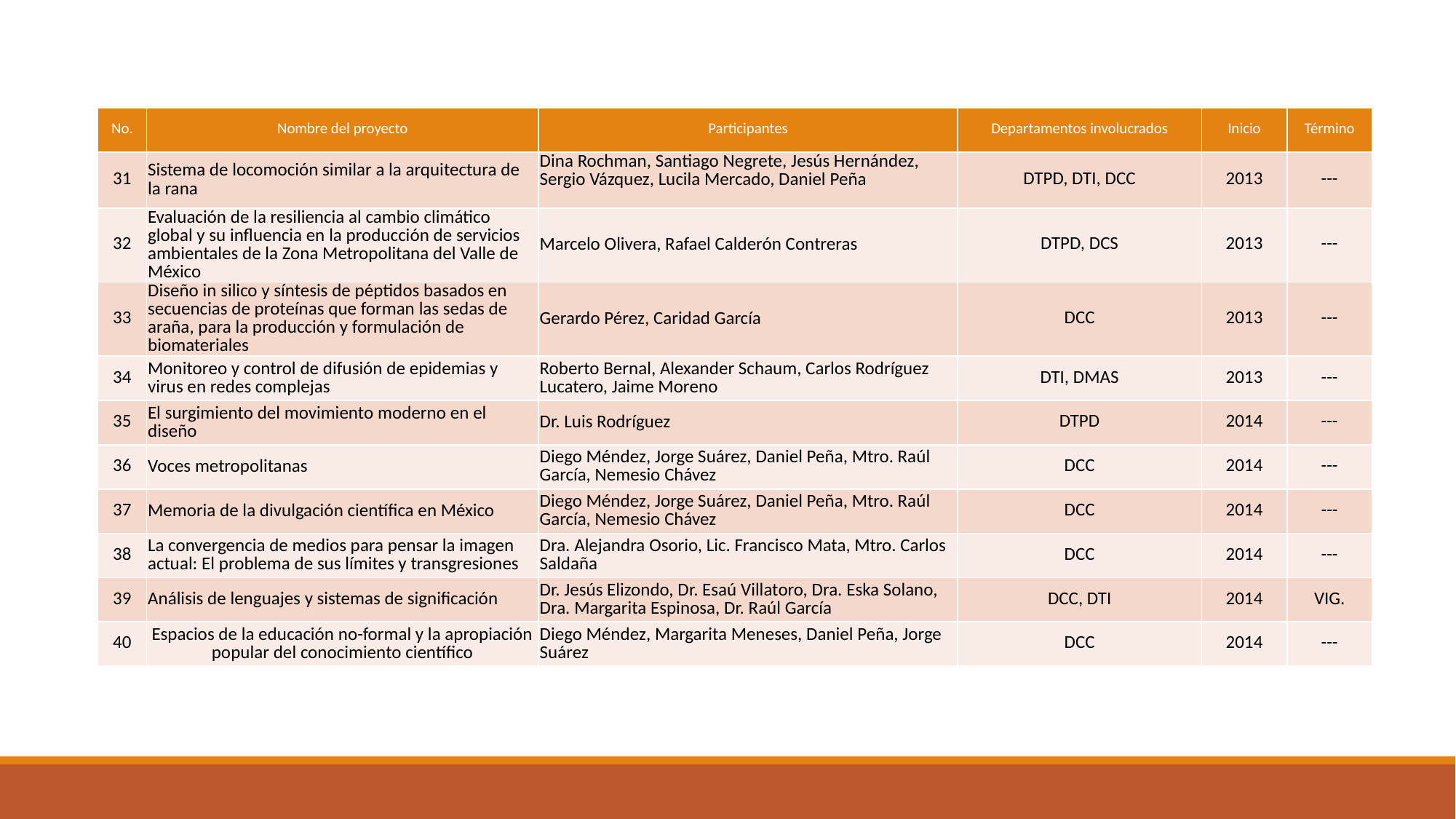

| No. | Nombre del proyecto | Participantes | Departamentos involucrados | Inicio | Término |
| --- | --- | --- | --- | --- | --- |
| 31 | Sistema de locomoción similar a la arquitectura de la rana | Dina Rochman, Santiago Negrete, Jesús Hernández, Sergio Vázquez, Lucila Mercado, Daniel Peña | DTPD, DTI, DCC | 2013 | --- |
| 32 | Evaluación de la resiliencia al cambio climático global y su influencia en la producción de servicios ambientales de la Zona Metropolitana del Valle de México | Marcelo Olivera, Rafael Calderón Contreras | DTPD, DCS | 2013 | --- |
| 33 | Diseño in silico y síntesis de péptidos basados en secuencias de proteínas que forman las sedas de araña, para la producción y formulación de biomateriales | Gerardo Pérez, Caridad García | DCC | 2013 | --- |
| 34 | Monitoreo y control de difusión de epidemias y virus en redes complejas | Roberto Bernal, Alexander Schaum, Carlos Rodríguez Lucatero, Jaime Moreno | DTI, DMAS | 2013 | --- |
| 35 | El surgimiento del movimiento moderno en el diseño | Dr. Luis Rodríguez | DTPD | 2014 | --- |
| 36 | Voces metropolitanas | Diego Méndez, Jorge Suárez, Daniel Peña, Mtro. Raúl García, Nemesio Chávez | DCC | 2014 | --- |
| 37 | Memoria de la divulgación científica en México | Diego Méndez, Jorge Suárez, Daniel Peña, Mtro. Raúl García, Nemesio Chávez | DCC | 2014 | --- |
| 38 | La convergencia de medios para pensar la imagen actual: El problema de sus límites y transgresiones | Dra. Alejandra Osorio, Lic. Francisco Mata, Mtro. Carlos Saldaña | DCC | 2014 | --- |
| 39 | Análisis de lenguajes y sistemas de significación | Dr. Jesús Elizondo, Dr. Esaú Villatoro, Dra. Eska Solano, Dra. Margarita Espinosa, Dr. Raúl García | DCC, DTI | 2014 | VIG. |
| 40 | Espacios de la educación no-formal y la apropiación popular del conocimiento científico | Diego Méndez, Margarita Meneses, Daniel Peña, Jorge Suárez | DCC | 2014 | --- |